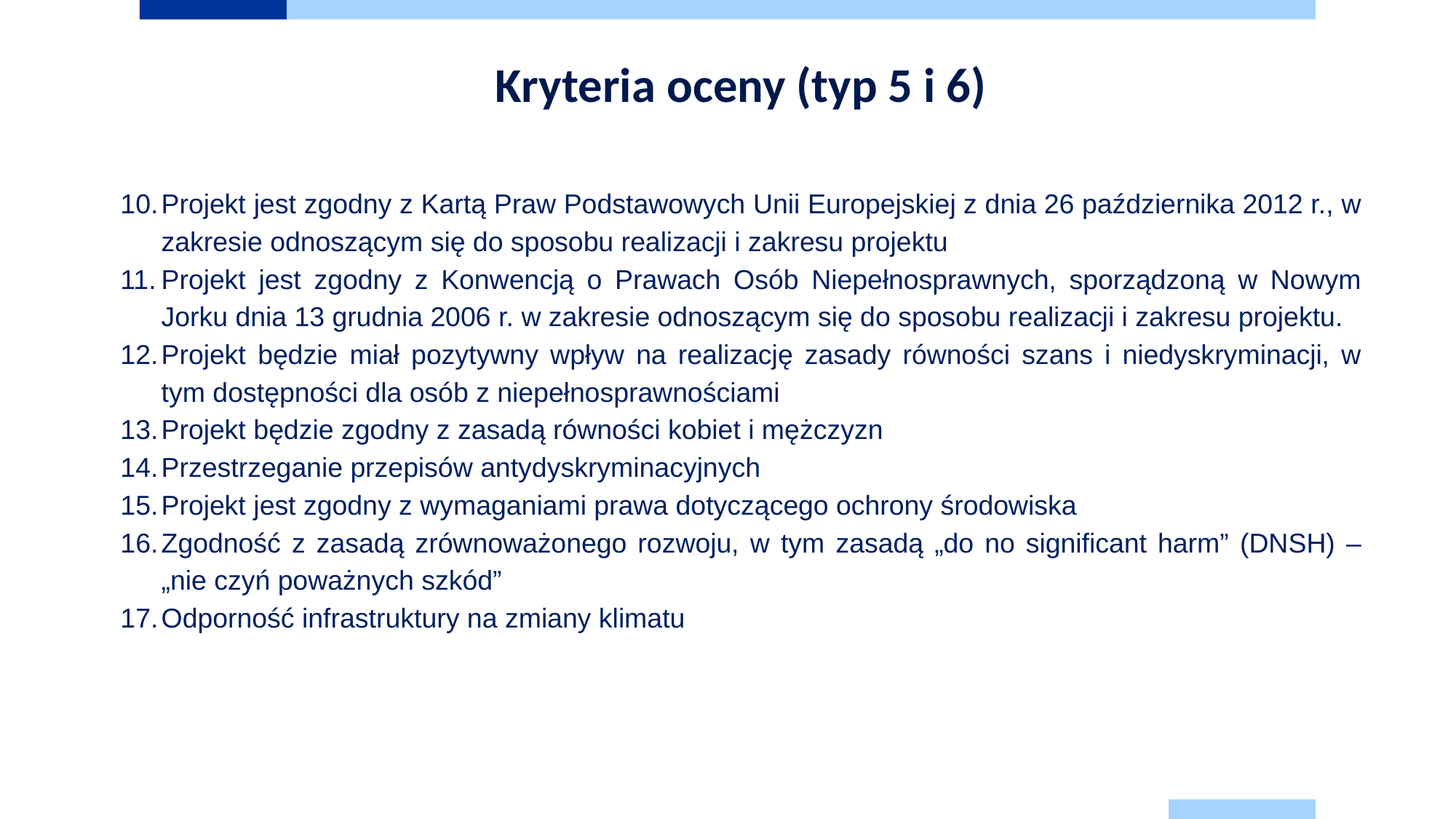

Kryteria oceny (typ 5 i 6)
Projekt jest zgodny z Kartą Praw Podstawowych Unii Europejskiej z dnia 26 października 2012 r., w zakresie odnoszącym się do sposobu realizacji i zakresu projektu
Projekt jest zgodny z Konwencją o Prawach Osób Niepełnosprawnych, sporządzoną w Nowym Jorku dnia 13 grudnia 2006 r. w zakresie odnoszącym się do sposobu realizacji i zakresu projektu.
Projekt będzie miał pozytywny wpływ na realizację zasady równości szans i niedyskryminacji, w tym dostępności dla osób z niepełnosprawnościami
Projekt będzie zgodny z zasadą równości kobiet i mężczyzn
Przestrzeganie przepisów antydyskryminacyjnych
Projekt jest zgodny z wymaganiami prawa dotyczącego ochrony środowiska
Zgodność z zasadą zrównoważonego rozwoju, w tym zasadą „do no significant harm” (DNSH) – „nie czyń poważnych szkód”
Odporność infrastruktury na zmiany klimatu